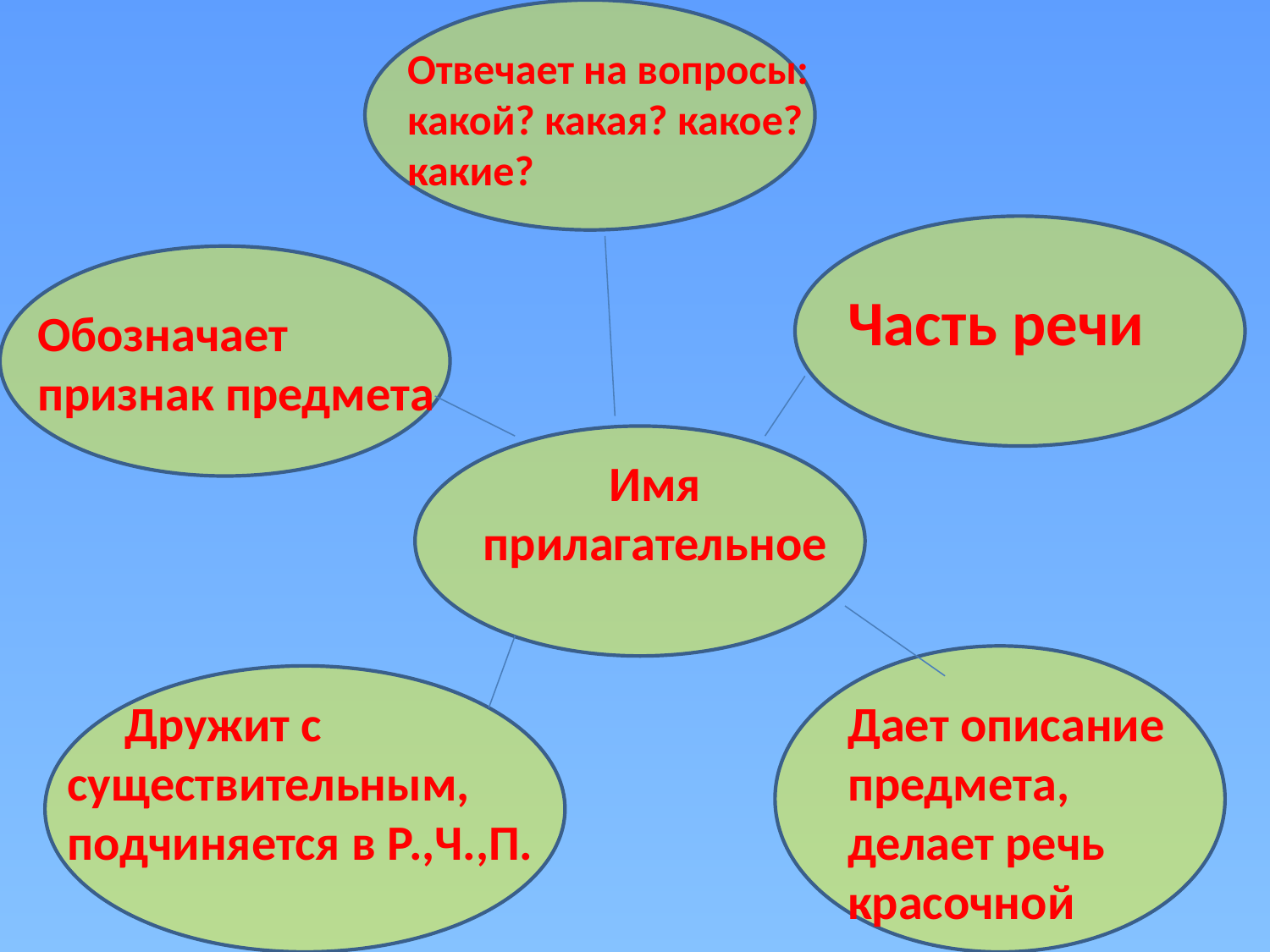

Отвечает на вопросы:
какой? какая? какое?
какие?

Часть речи
Обозначает признак предмета

Имя прилагательное

      Дружит с существительным, подчиняется в Р.,Ч.,П.
Дает описание предмета, делает речь красочной